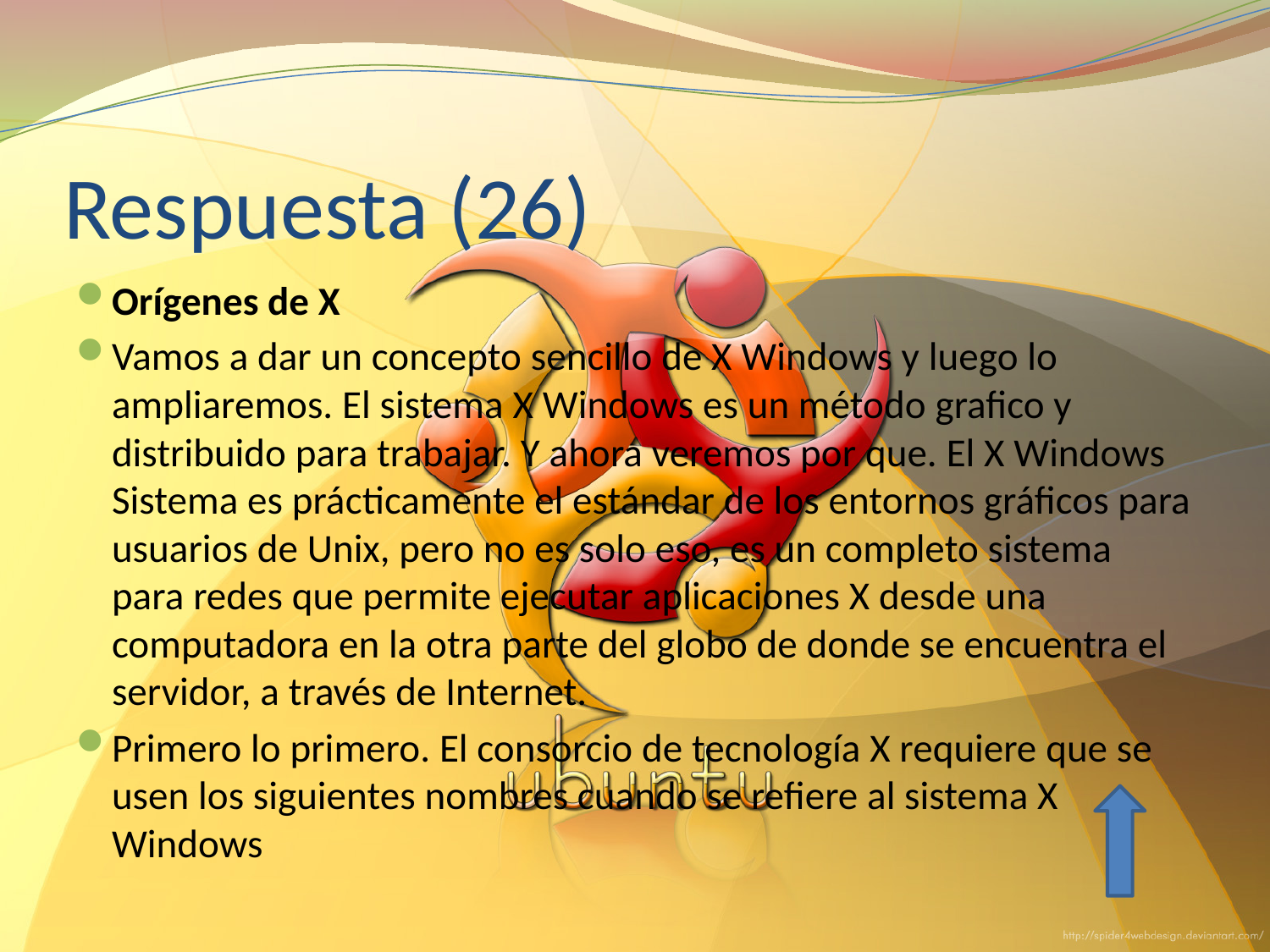

# Respuesta (26)
Orígenes de X
Vamos a dar un concepto sencillo de X Windows y luego lo ampliaremos. El sistema X Windows es un método grafico y distribuido para trabajar. Y ahora veremos por que. El X Windows Sistema es prácticamente el estándar de los entornos gráficos para usuarios de Unix, pero no es solo eso, es un completo sistema para redes que permite ejecutar aplicaciones X desde una computadora en la otra parte del globo de donde se encuentra el servidor, a través de Internet.
Primero lo primero. El consorcio de tecnología X requiere que se usen los siguientes nombres cuando se refiere al sistema X Windows